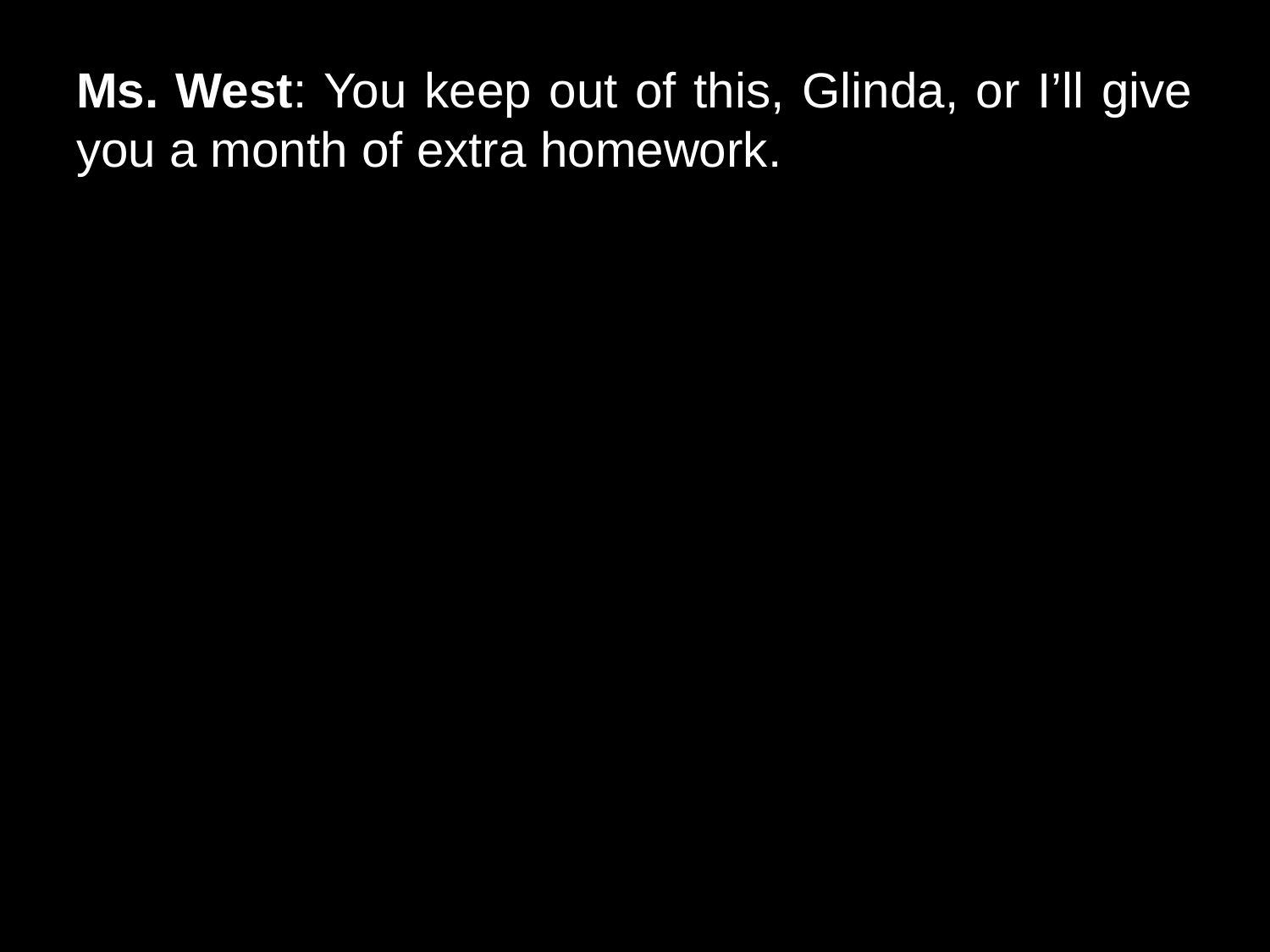

# Ms. West: You keep out of this, Glinda, or I’ll give you a month of extra homework.